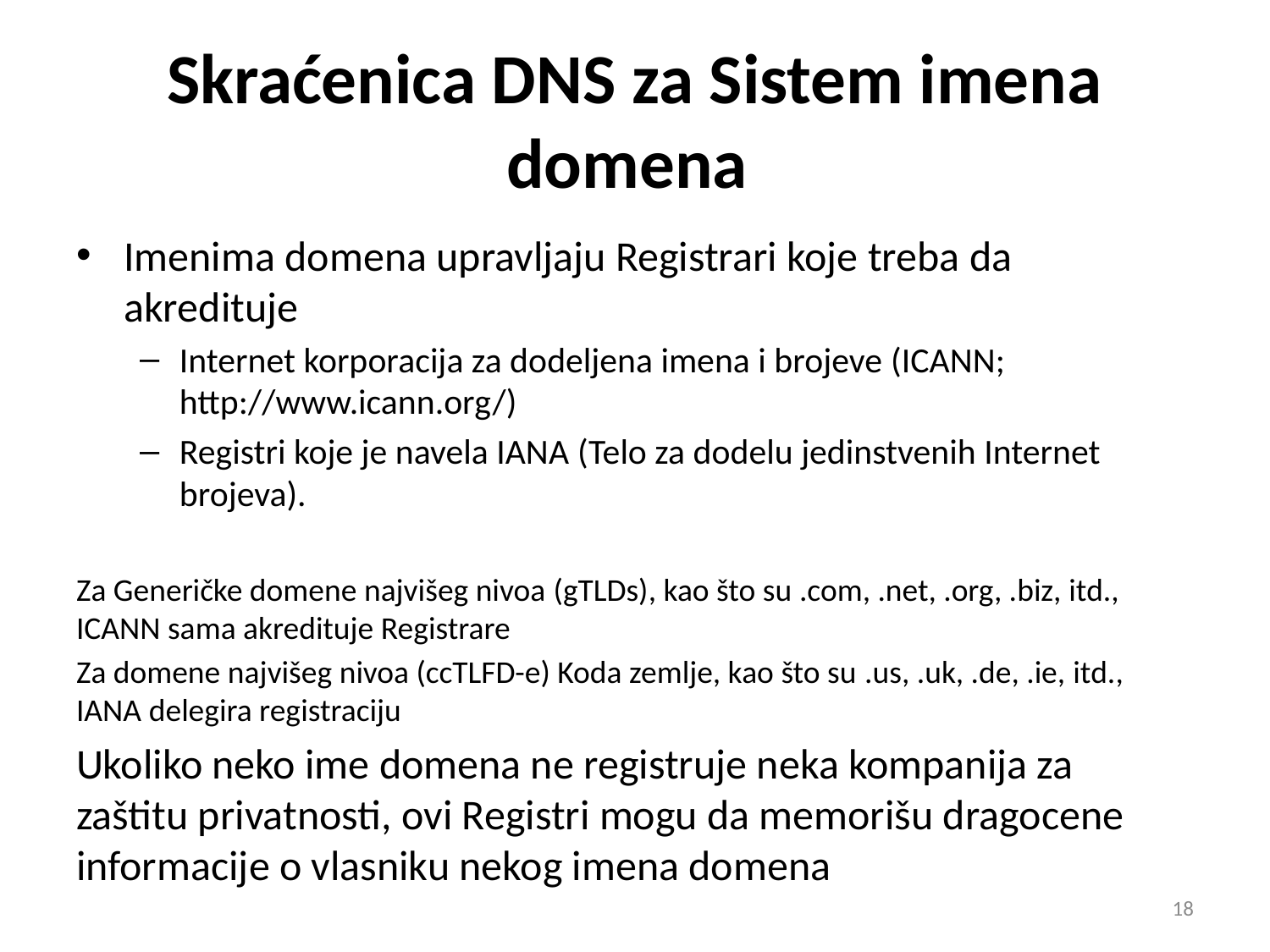

# Skraćenica DNS za Sistem imena domena
Imenima domena upravljaju Registrari koje treba da akredituje
Internet korporacija za dodeljena imena i brojeve (ICANN; http://www.icann.org/)
Registri koje je navela IANA (Telo za dodelu jedinstvenih Internet brojeva).

Za Generičke domene najvišeg nivoa (gTLDs), kao što su .com, .net, .org, .biz, itd.,  ICANN sama akredituje Registrare
Za domene najvišeg nivoa (ccTLFD-e) Koda zemlje, kao što su .us, .uk, .de, .ie, itd., IANA delegira registraciju
Ukoliko neko ime domena ne registruje neka kompanija za zaštitu privatnosti, ovi Registri mogu da memorišu dragocene informacije o vlasniku nekog imena domena
18